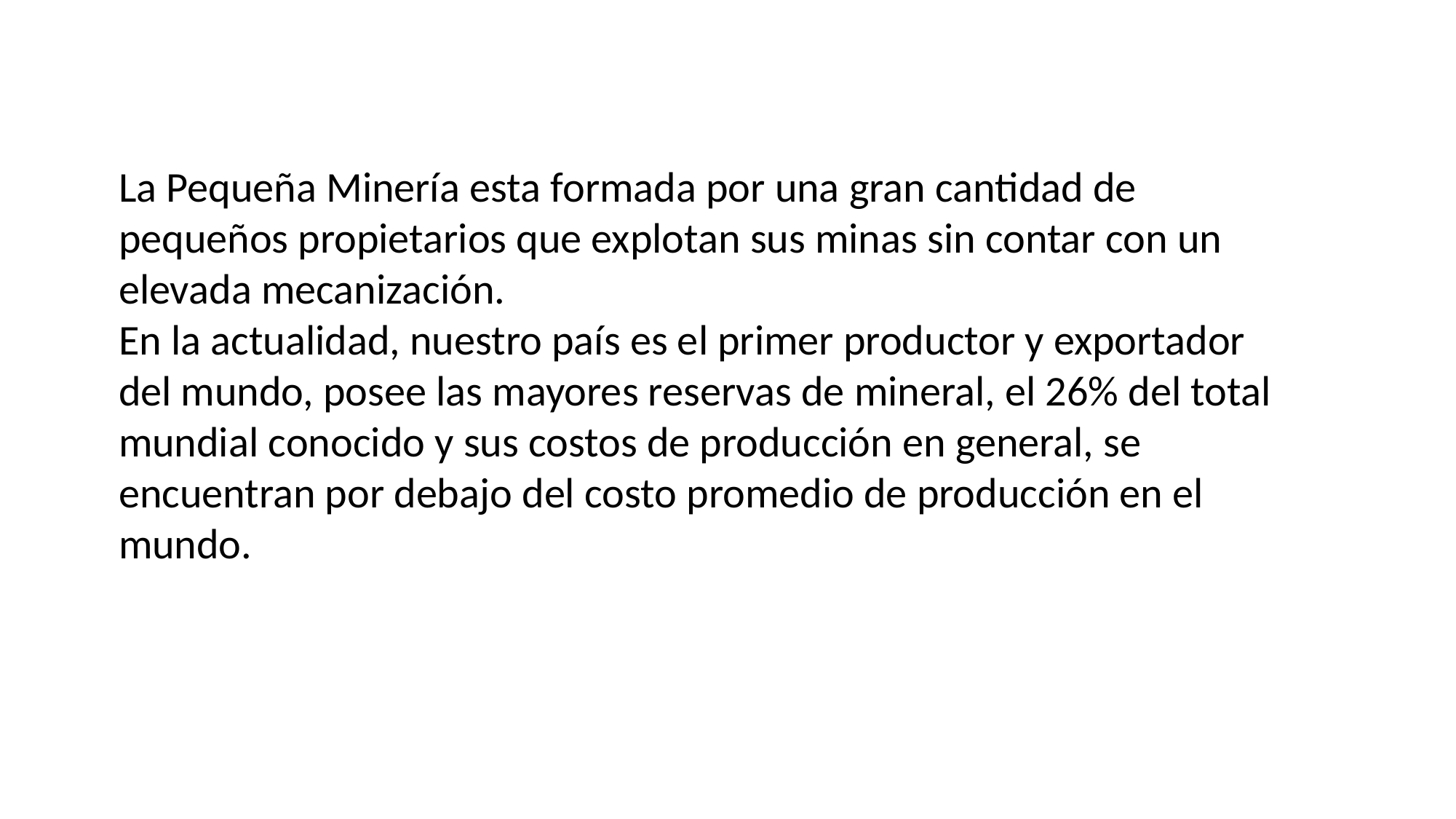

La Pequeña Minería esta formada por una gran cantidad de pequeños propietarios que explotan sus minas sin contar con un elevada mecanización.
En la actualidad, nuestro país es el primer productor y exportador del mundo, posee las mayores reservas de mineral, el 26% del total mundial conocido y sus costos de producción en general, se encuentran por debajo del costo promedio de producción en el mundo.